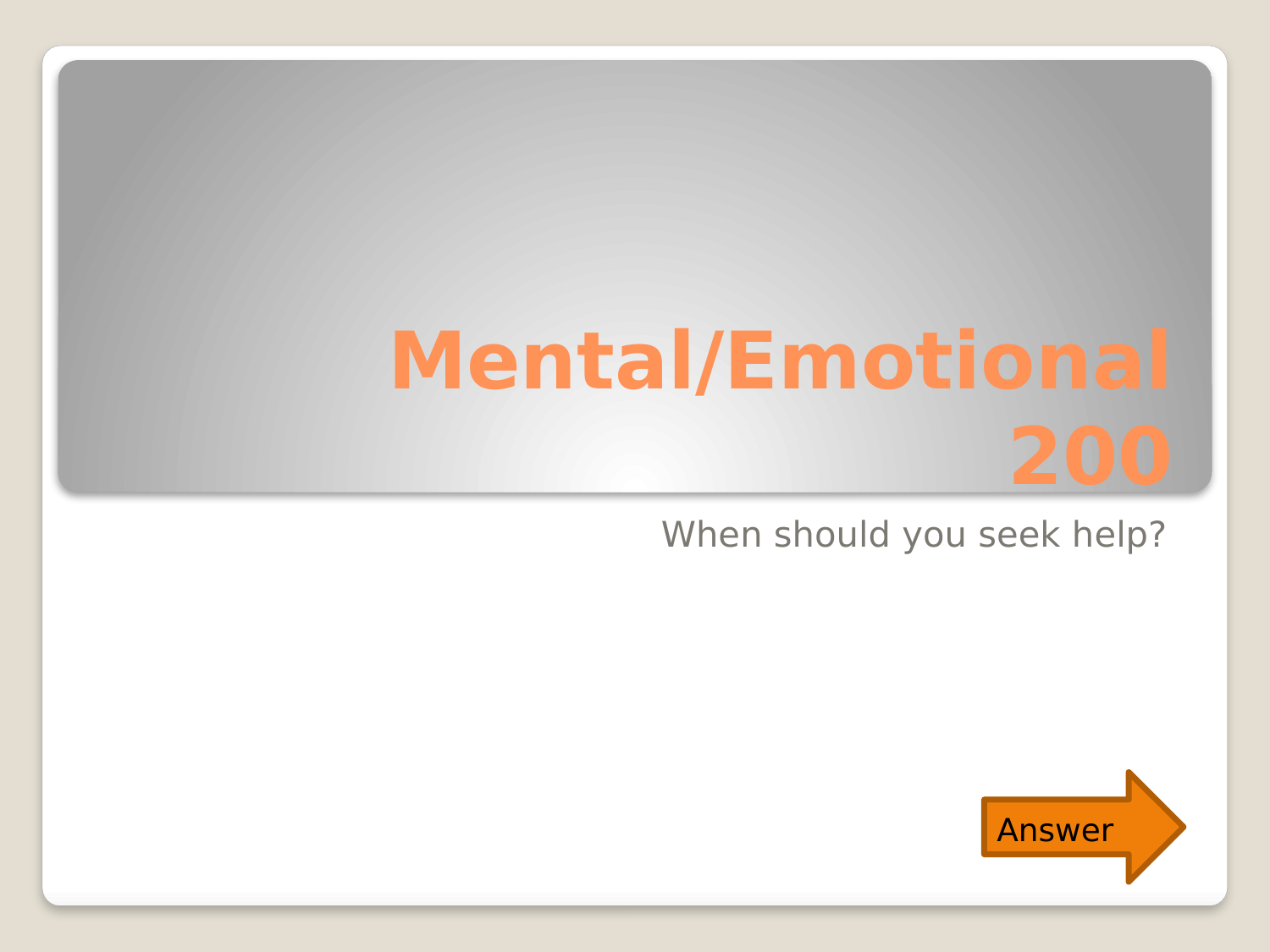

# Mental/Emotional 200
When should you seek help?

Answer